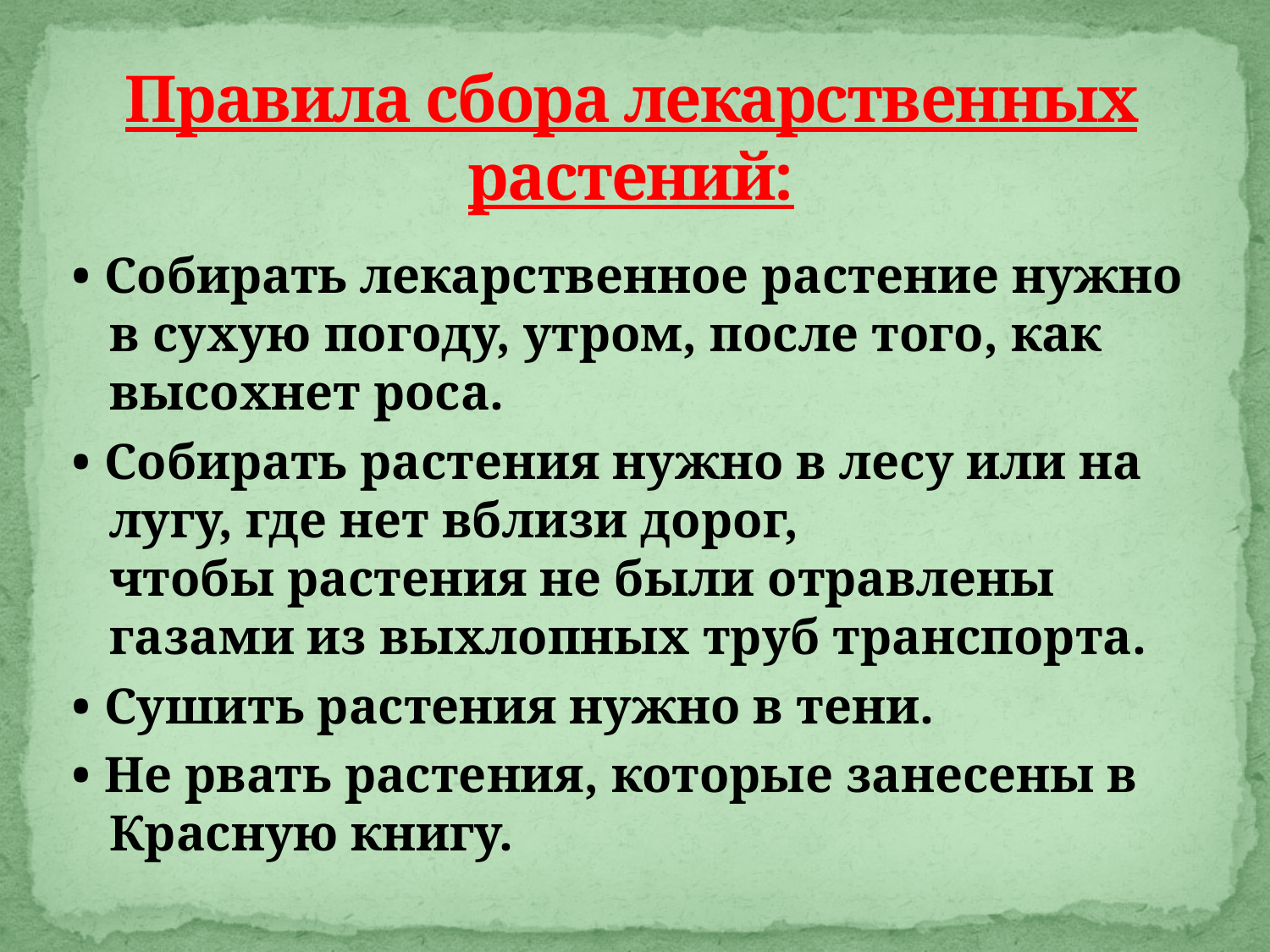

# Правила сбора лекарственных растений:
• Собирать лекарственное растение нужно в сухую погоду, утром, после того, как высохнет роса.
• Собирать растения нужно в лесу или на лугу, где нет вблизи дорог, чтобы растения не были отравлены газами из выхлопных труб транспорта.
• Сушить растения нужно в тени.
• Не рвать растения, которые занесены в Красную книгу.